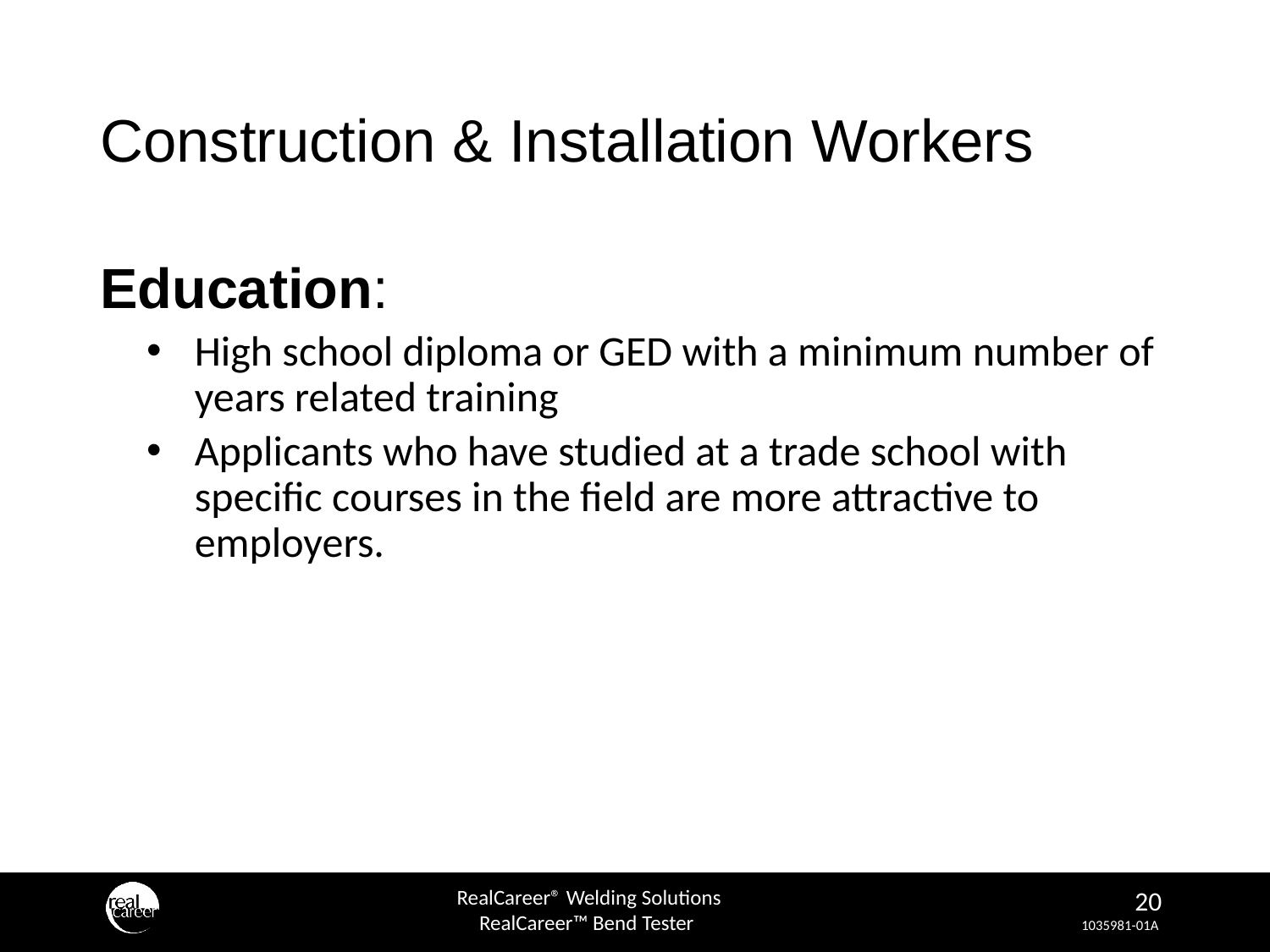

# Construction & Installation Workers
Education:
High school diploma or GED with a minimum number of years related training
Applicants who have studied at a trade school with specific courses in the field are more attractive to employers.